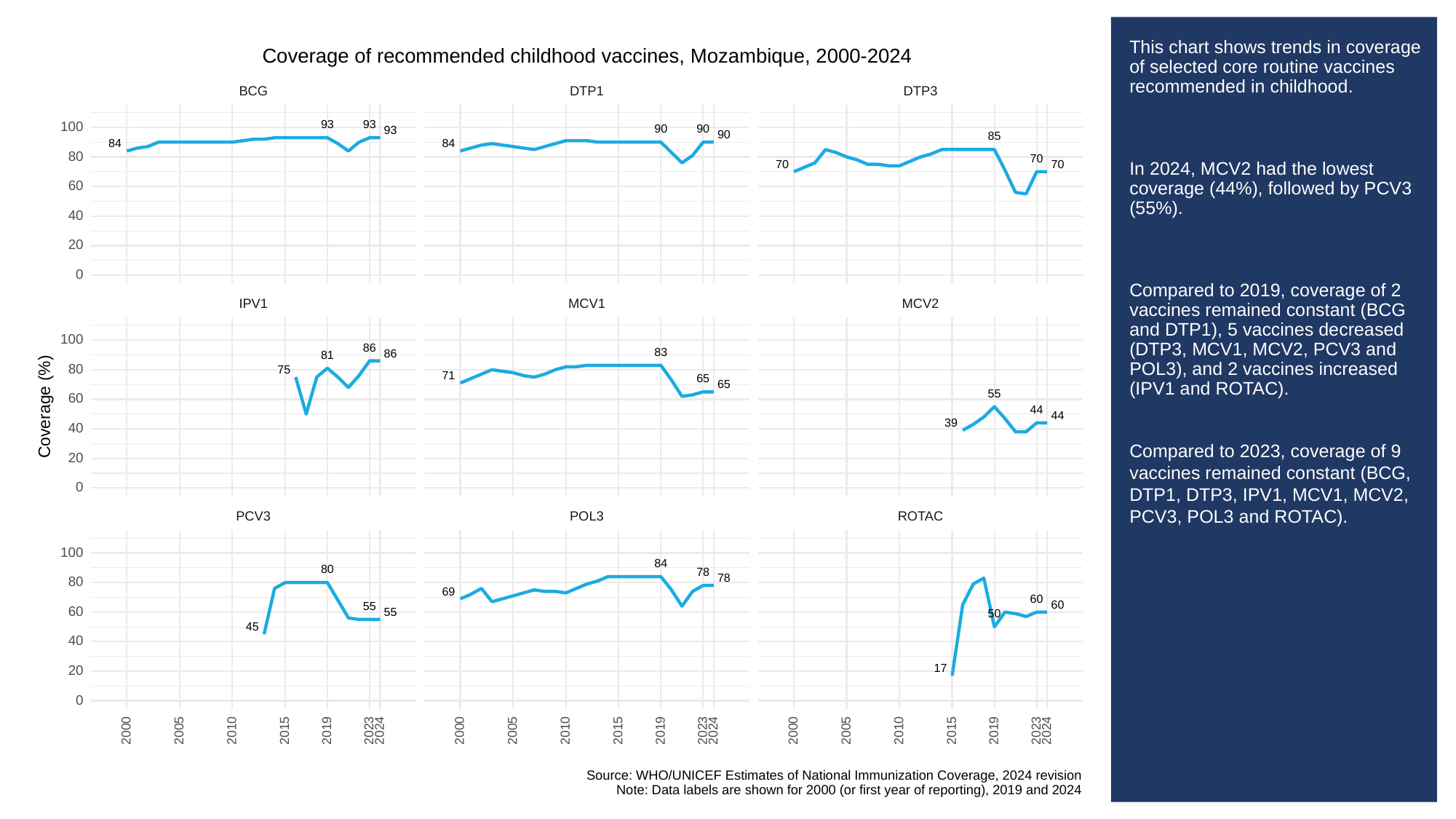

# This chart shows trends in coverage of selected core routine vaccines recommended in childhood.

In 2024, MCV2 had the lowest coverage (44%), followed by PCV3 (55%).

Compared to 2019, coverage of 2 vaccines remained constant (BCG and DTP1), 5 vaccines decreased (DTP3, MCV1, MCV2, PCV3 and POL3), and 2 vaccines increased (IPV1 and ROTAC).

Compared to 2023, coverage of 9 vaccines remained constant (BCG, DTP1, DTP3, IPV1, MCV1, MCV2, PCV3, POL3 and ROTAC).

Coverage of recommended childhood vaccines, Mozambique, 2000-2024
BCG
DTP3
DTP1

93
93
100
90
90
93

90
85

84
84

80
70

70
70

60

40

20

0

MCV1
MCV2
IPV1

100

86
83
86
81

80

75

71
65
65

55
60
Coverage (%)

44

44

39
40

20

0

POL3
PCV3
ROTAC

100

84
80

78
78

80

69
60

60
55
60
55
50

45

40

17
20

0

2023
2023
2023
2000
2005
2010
2015
2019
2024
2000
2005
2010
2015
2019
2024
2000
2005
2010
2015
2019
2024
Source: WHO/UNICEF Estimates of National Immunization Coverage, 2024 revision
Note: Data labels are shown for 2000 (or first year of reporting), 2019 and 2024